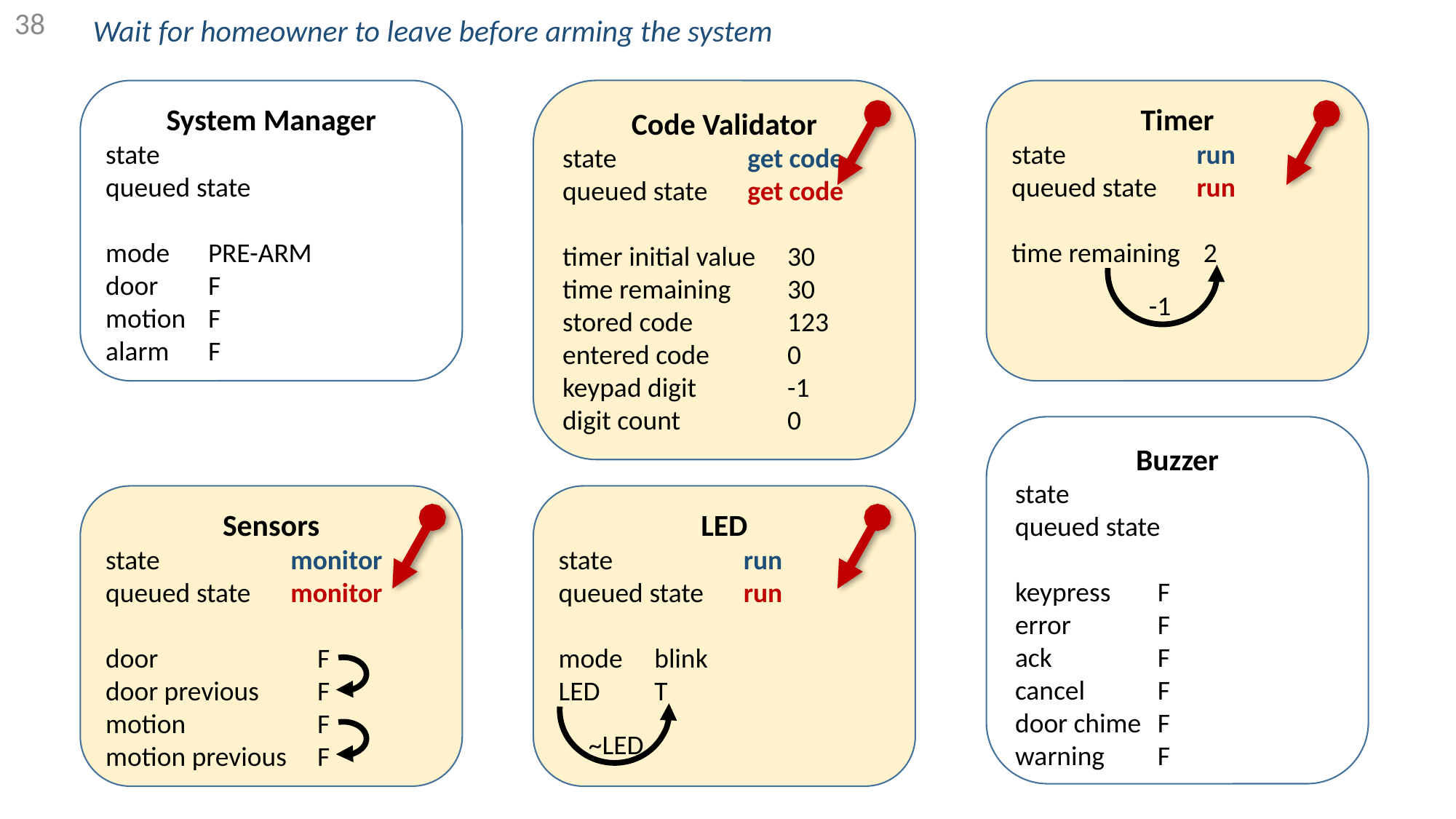

38
Wait for homeowner to leave before arming the system
Code Validator
state	get code
queued state	get code

timer initial value	30
time remaining	30
stored code	123
entered code	0
keypad digit	-1
digit count	0

Timer
state	run
queued state	run

time remaining	2

System Manager
state
queued state

mode	PRE-ARM
door	F
motion	F
alarm	F

-1
Buzzer
state
queued state

keypress	F
error	F
ack	F
cancel	F
door chime	F
warning	F

Sensors
state	monitor
queued state	monitor

door	F
door previous	F
motion	F
motion previous	F

LED
state	run
queued state	run

mode	blink
LED	T

~LED